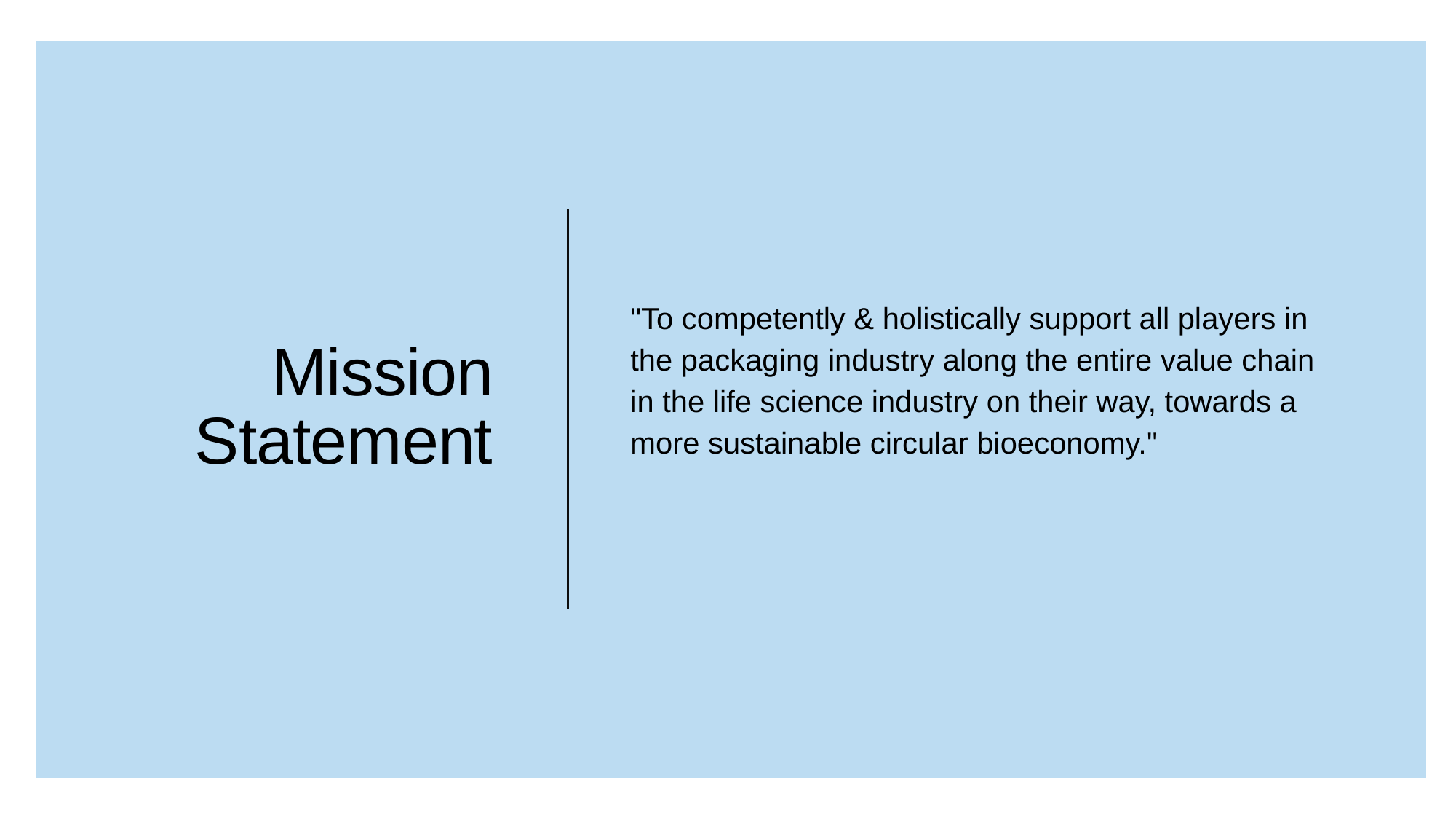

Mission Statement
"To competently & holistically support all players in the packaging industry along the entire value chain in the life science industry on their way, towards a more sustainable circular bioeconomy."